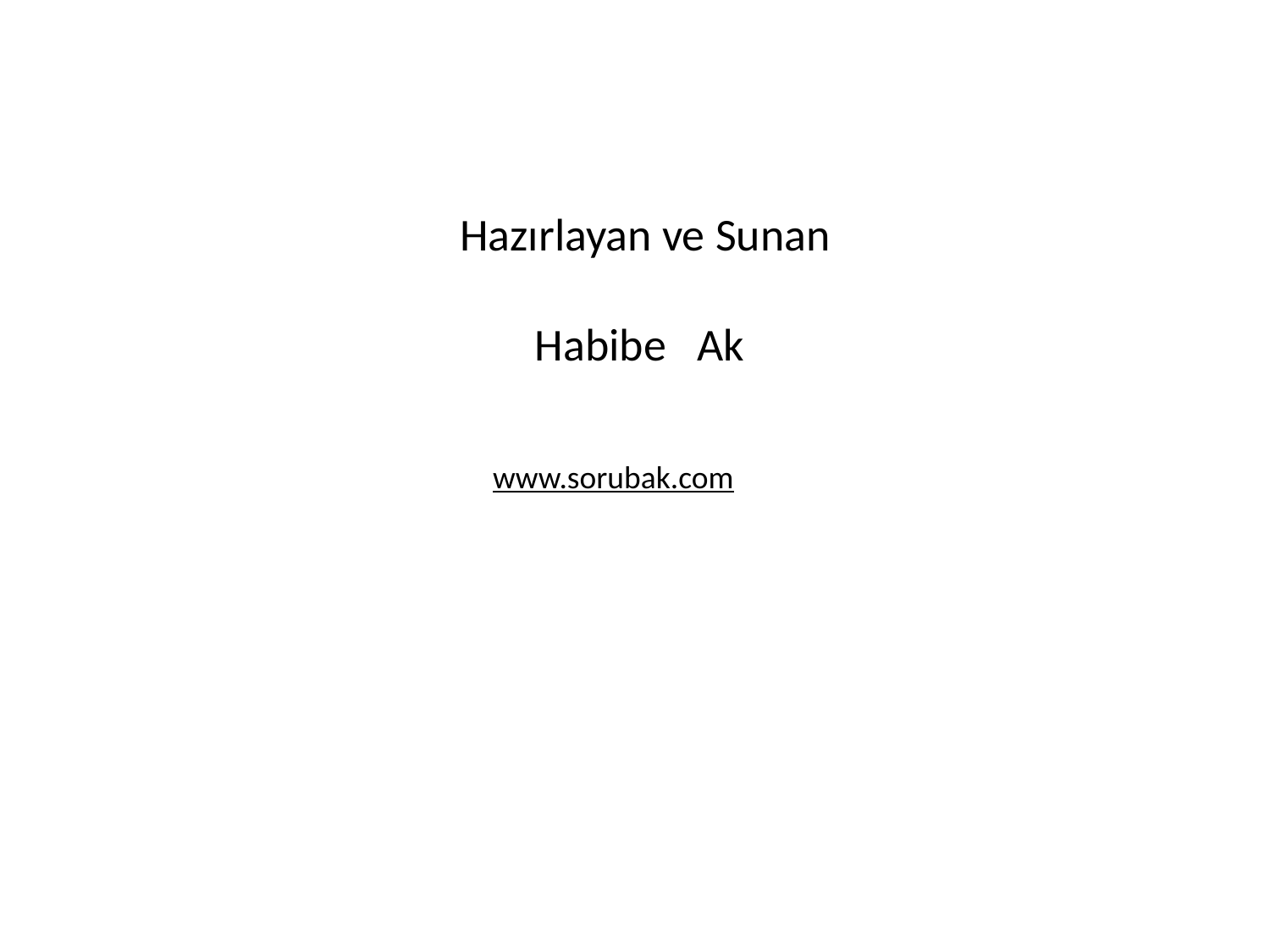

# Hazırlayan ve Sunan Habibe   Ak
www.sorubak.com